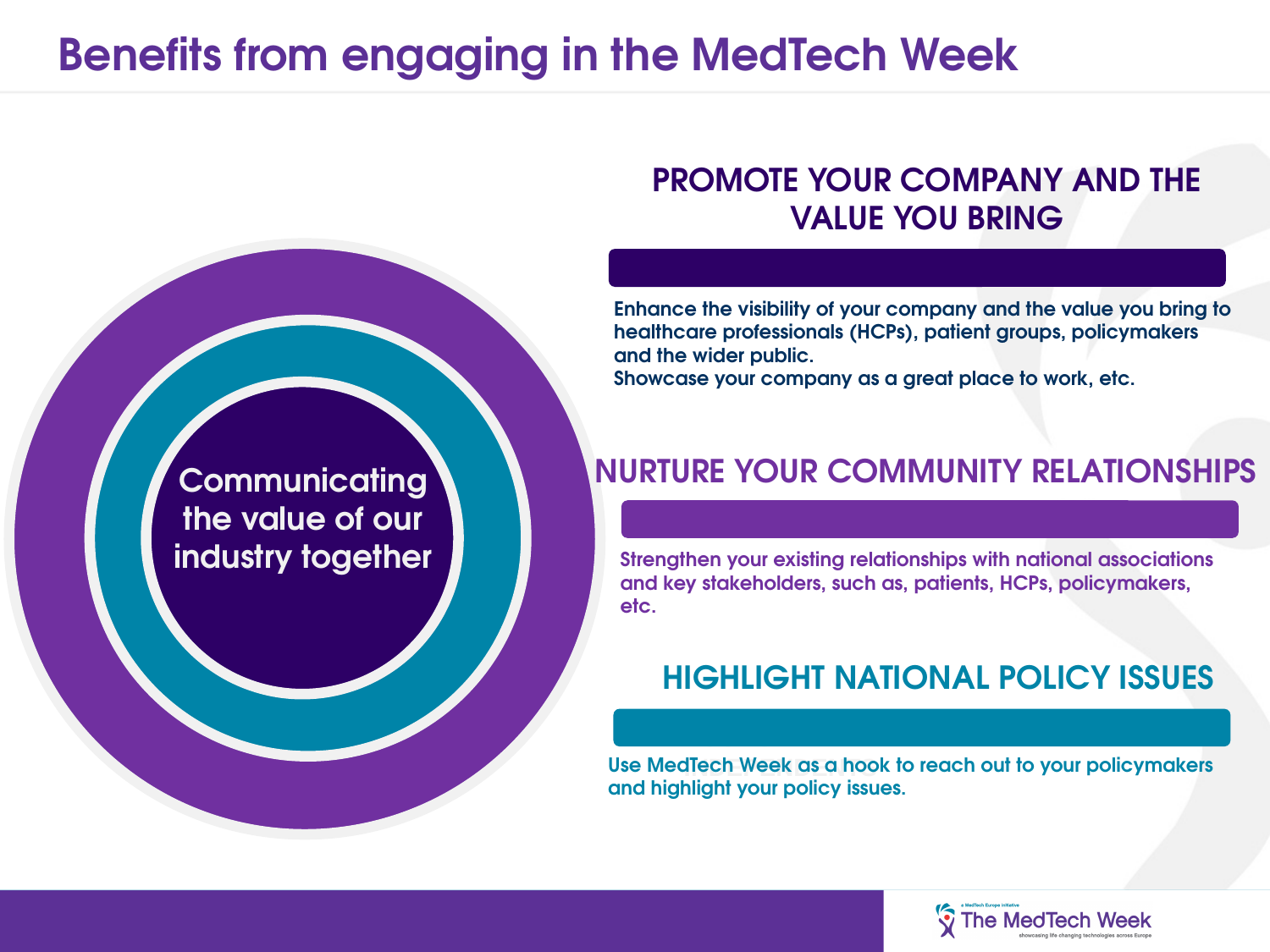

# Benefits from engaging in the MedTech Week
PROMOTE YOUR COMPANY AND THE VALUE YOU BRING

Enhance the visibility of your company and the value you bring to healthcare professionals (HCPs), patient groups, policymakers and the wider public.
Showcase your company as a great place to work, etc.

NURTURE YOUR COMMUNITY RELATIONSHIPS

Strengthen your existing relationships with national associations and key stakeholders, such as, patients, HCPs, policymakers, etc.
Communicating
the value of our industry together

HIGHLIGHT NATIONAL POLICY ISSUES

YOUNG INDEPENDENTS
Use MedTech Week as a hook to reach out to your policymakers and highlight your policy issues.